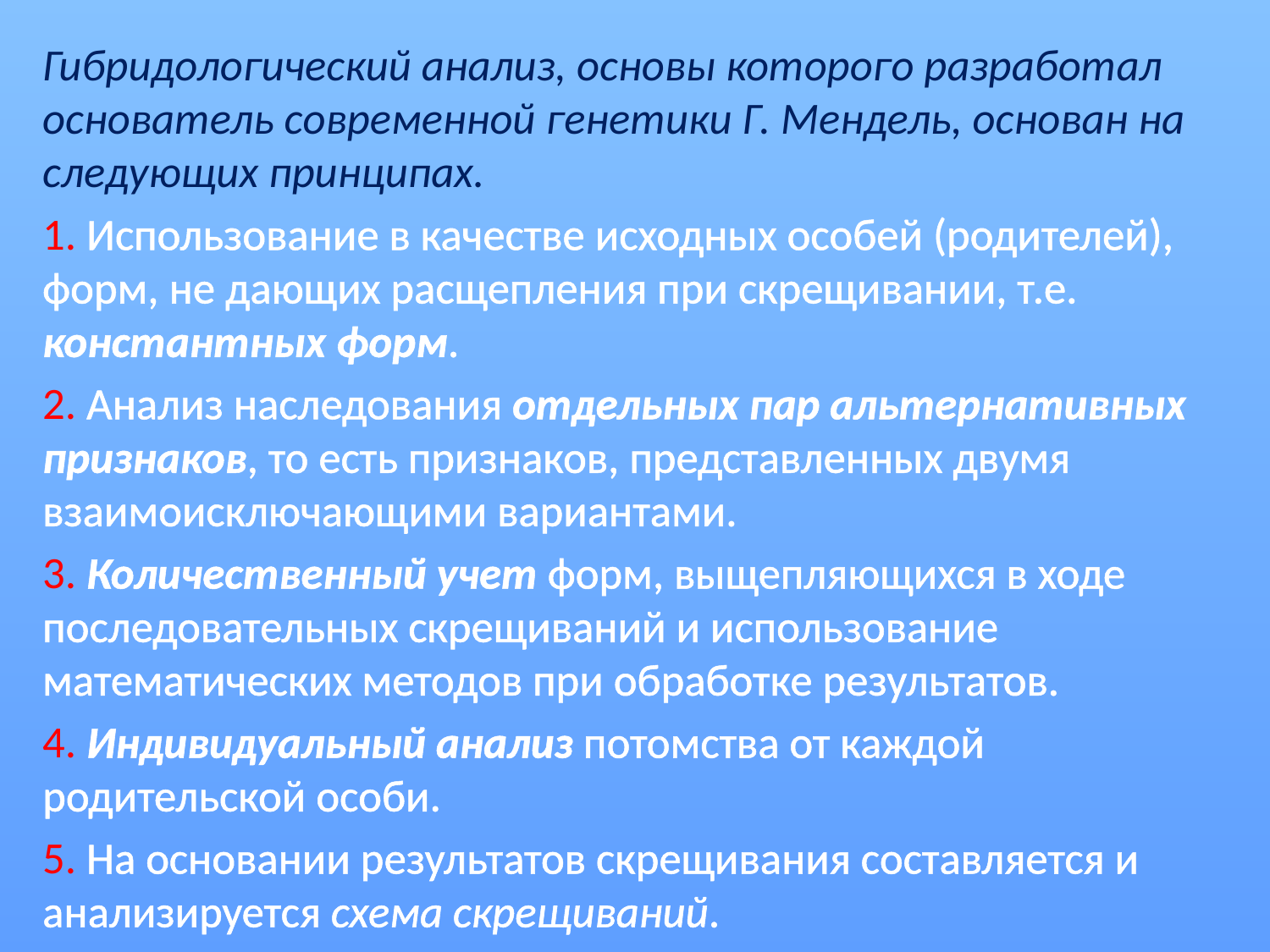

Гибридологический анализ, основы которого разработал основатель современной генетики Г. Мендель, основан на следующих принципах.
1. Использование в качестве исходных особей (родителей), форм, не дающих расщепления при скрещивании, т.е. константных форм.
2. Анализ наследования отдельных пар альтернативных признаков, то есть признаков, представленных двумя взаимоисключающими вариантами.
3. Количественный учет форм, выщепляющихся в ходе последовательных скрещиваний и использование математических методов при обработке результатов.
4. Индивидуальный анализ потомства от каждой родительской особи.
5. На основании результатов скрещивания составляется и анализируется схема скрещиваний.